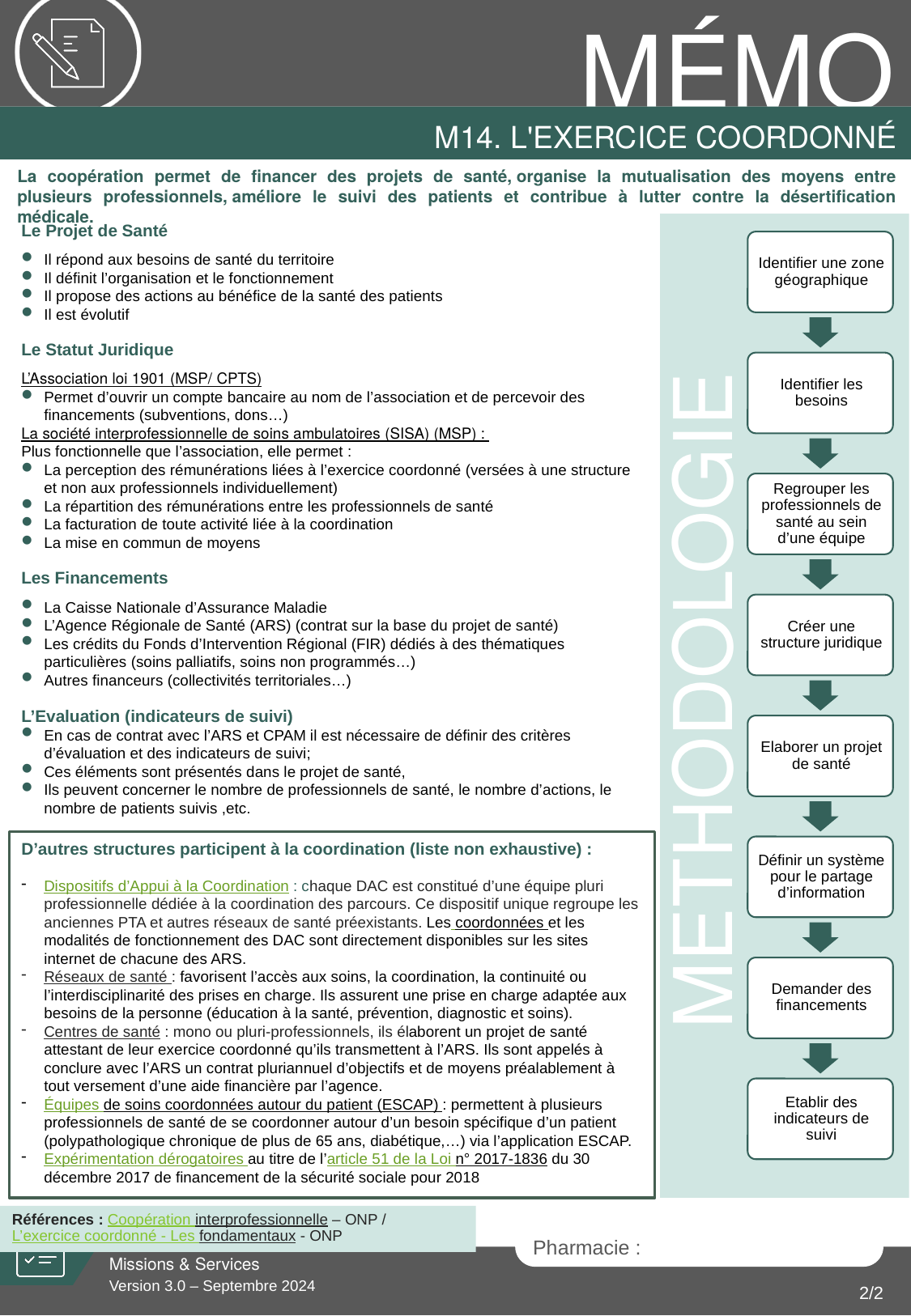

# M14. L'exercice Coordonné
La coopération permet de financer des projets de santé, organise la mutualisation des moyens entre plusieurs professionnels, améliore le suivi des patients et contribue à lutter contre la désertification médicale.

Le Projet de Santé
Il répond aux besoins de santé du territoire
Il définit l’organisation et le fonctionnement
Il propose des actions au bénéfice de la santé des patients
Il est évolutif
Identifier une zone géographique

Identifier les besoins

Regrouper les professionnels de santé au sein d’une équipe

Créer une structure juridique

Elaborer un projet de santé

Définir un système pour le partage d’information

Demander des financements

Etablir des indicateurs de suivi
Le Statut Juridique
L’Association loi 1901 (MSP/ CPTS)
Permet d’ouvrir un compte bancaire au nom de l’association et de percevoir des financements (subventions, dons…)
La société interprofessionnelle de soins ambulatoires (SISA) (MSP) :
Plus fonctionnelle que l’association, elle permet :
La perception des rémunérations liées à l’exercice coordonné (versées à une structure et non aux professionnels individuellement)
La répartition des rémunérations entre les professionnels de santé
La facturation de toute activité liée à la coordination
La mise en commun de moyens
Les Financements
La Caisse Nationale d’Assurance Maladie
L’Agence Régionale de Santé (ARS) (contrat sur la base du projet de santé)
Les crédits du Fonds d’Intervention Régional (FIR) dédiés à des thématiques particulières (soins palliatifs, soins non programmés…)
Autres financeurs (collectivités territoriales…)
METHODOLOGIE
L’Evaluation (indicateurs de suivi)
En cas de contrat avec l’ARS et CPAM il est nécessaire de définir des critères d’évaluation et des indicateurs de suivi;
Ces éléments sont présentés dans le projet de santé,
Ils peuvent concerner le nombre de professionnels de santé, le nombre d’actions, le nombre de patients suivis ,etc.
D’autres structures participent à la coordination (liste non exhaustive) :

Dispositifs d’Appui à la Coordination : chaque DAC est constitué d’une équipe pluri professionnelle dédiée à la coordination des parcours. Ce dispositif unique regroupe les anciennes PTA et autres réseaux de santé préexistants. Les coordonnées et les modalités de fonctionnement des DAC sont directement disponibles sur les sites internet de chacune des ARS.
Réseaux de santé : favorisent l’accès aux soins, la coordination, la continuité ou l’interdisciplinarité des prises en charge. Ils assurent une prise en charge adaptée aux besoins de la personne (éducation à la santé, prévention, diagnostic et soins).
Centres de santé : mono ou pluri-professionnels, ils élaborent un projet de santé attestant de leur exercice coordonné qu’ils transmettent à l’ARS. Ils sont appelés à conclure avec l’ARS un contrat pluriannuel d’objectifs et de moyens préalablement à tout versement d’une aide financière par l’agence.
Équipes de soins coordonnées autour du patient (ESCAP) : permettent à plusieurs professionnels de santé de se coordonner autour d’un besoin spécifique d’un patient (polypathologique chronique de plus de 65 ans, diabétique,…) via l’application ESCAP.
Expérimentation dérogatoires au titre de l’article 51 de la Loi n° 2017-1836 du 30 décembre 2017 de financement de la sécurité sociale pour 2018
Références : Coopération interprofessionnelle – ONP / L’exercice coordonné - Les fondamentaux - ONP

2/2